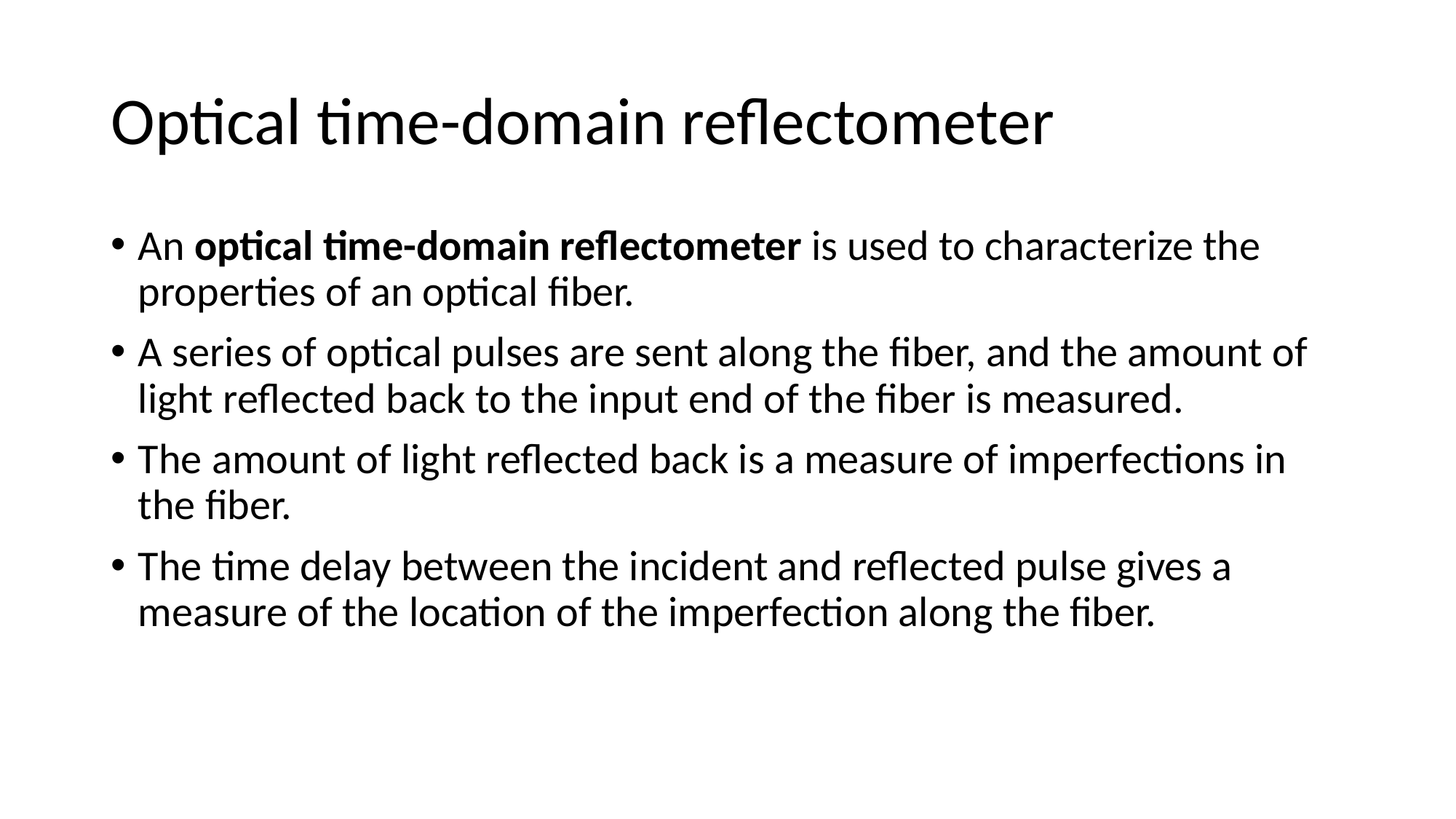

# Optical time-domain reflectometer
An optical time-domain reflectometer is used to characterize the properties of an optical fiber.
A series of optical pulses are sent along the fiber, and the amount of light reflected back to the input end of the fiber is measured.
The amount of light reflected back is a measure of imperfections in the fiber.
The time delay between the incident and reflected pulse gives a measure of the location of the imperfection along the fiber.